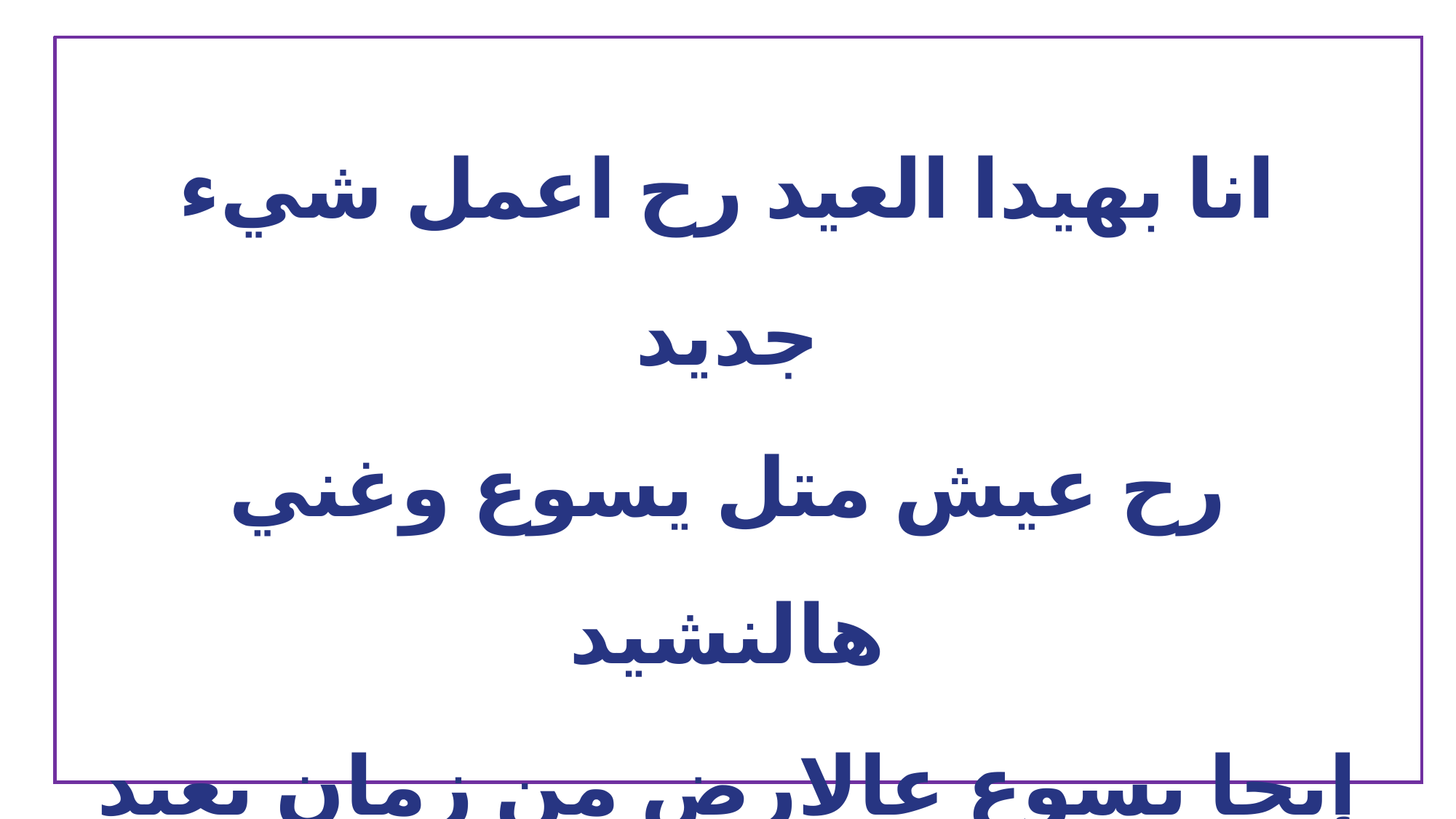

انا بهيدا العيد رح اعمل شيء جديد
رح عيش متل يسوع وغني هالنشيد
إيجا يسوع عالارض من زمان بعيد
 حتى يشيل كل الحزن ويخلي الفرحة تزيد